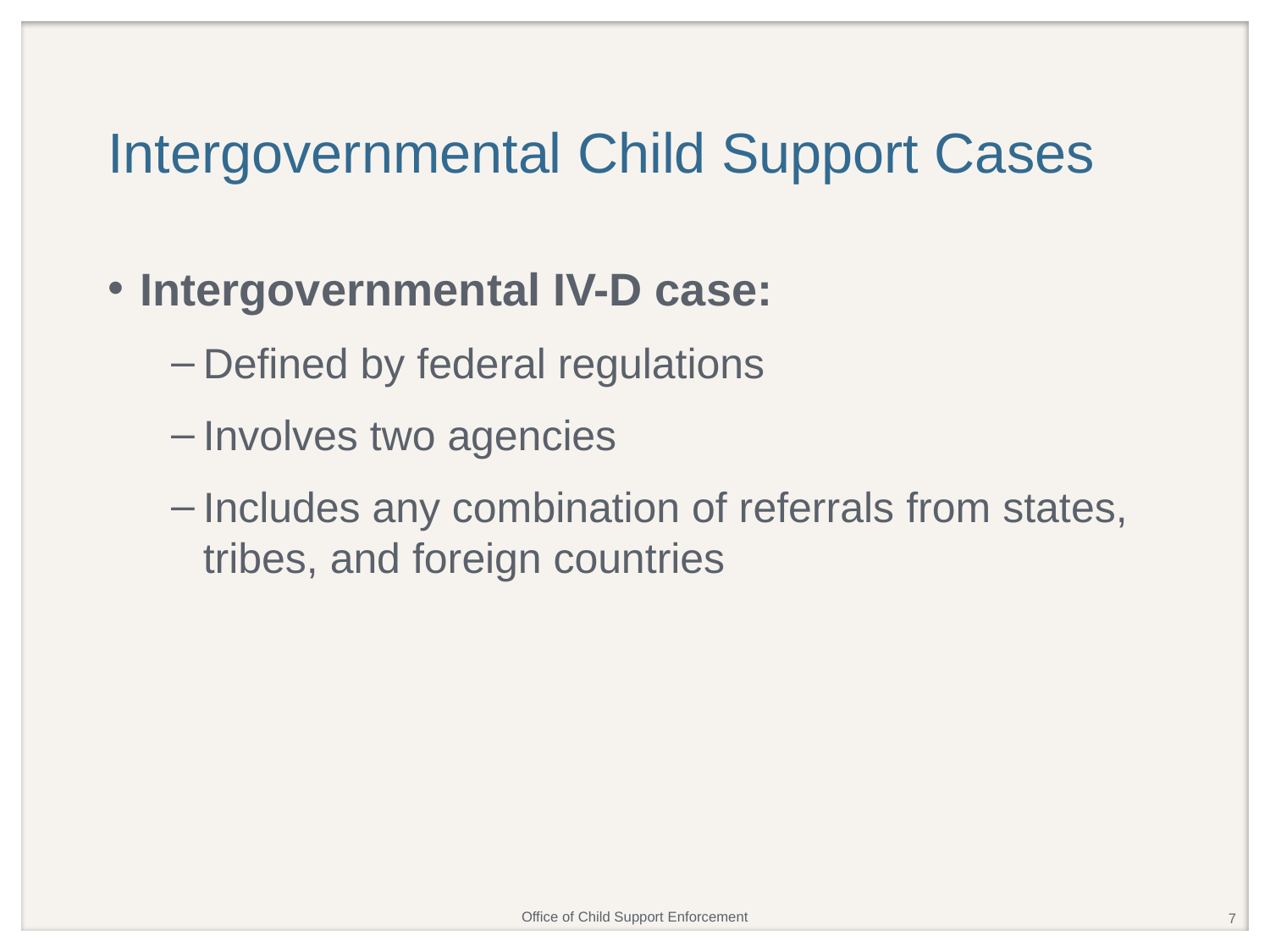

# Intergovernmental Child Support Cases
Intergovernmental IV-D case:
Defined by federal regulations
Involves two agencies
Includes any combination of referrals from states, tribes, and foreign countries
7